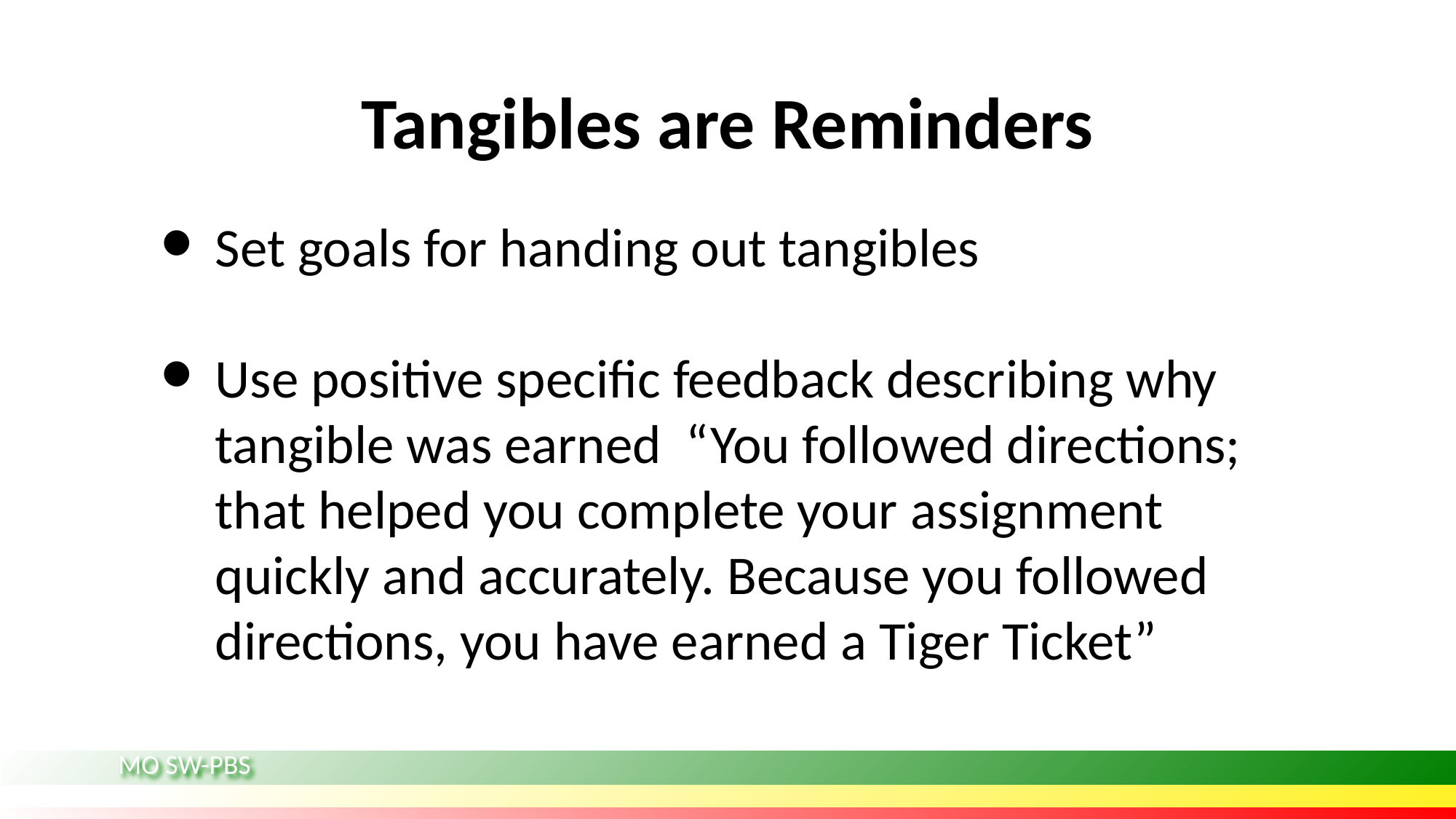

# Tangibles are Reminders
Set goals for handing out tangibles

Use positive specific feedback describing why tangible was earned  “You followed directions; that helped you complete your assignment quickly and accurately. Because you followed directions, you have earned a Tiger Ticket”